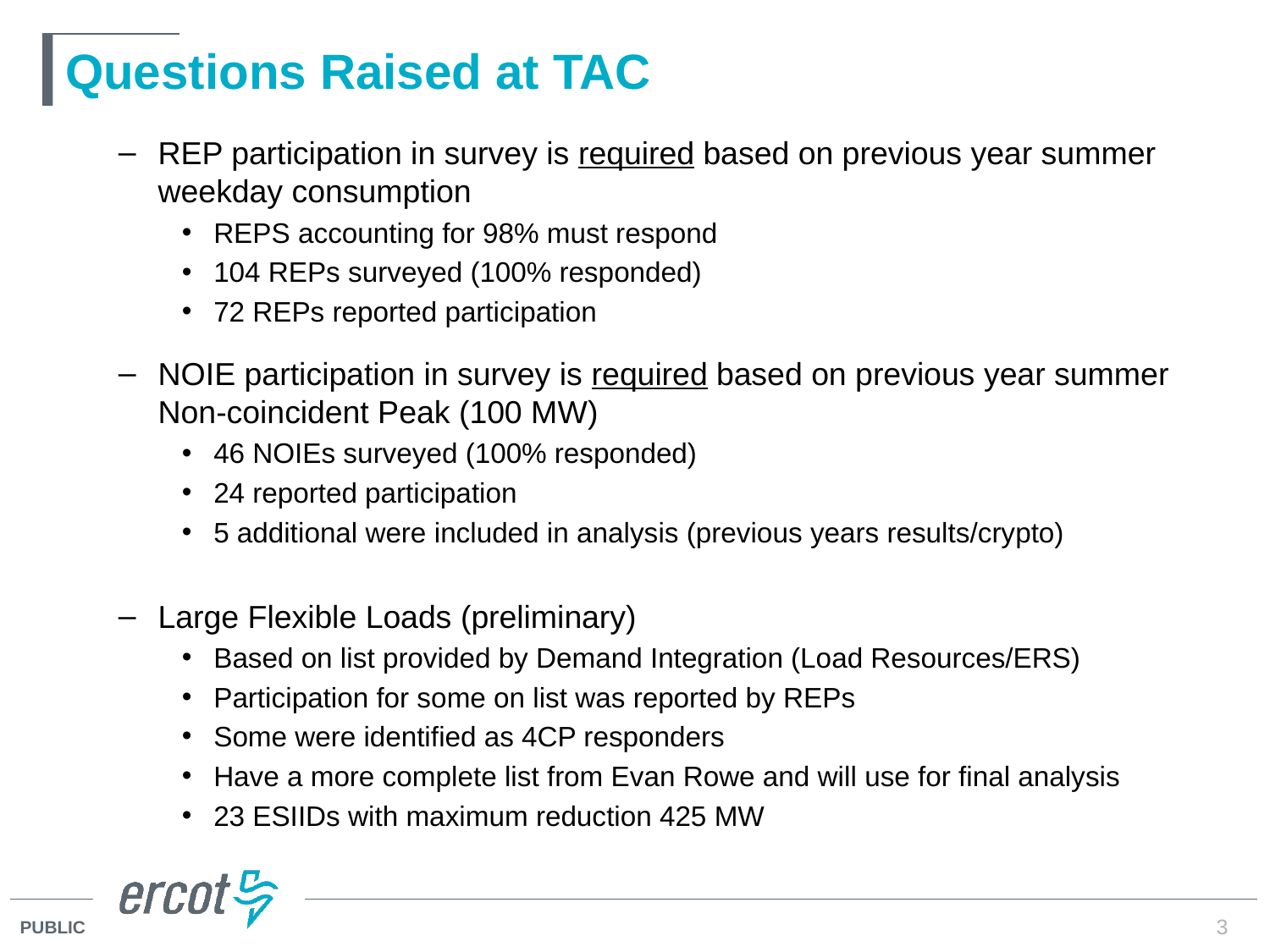

# Questions Raised at TAC
REP participation in survey is required based on previous year summer weekday consumption
REPS accounting for 98% must respond
104 REPs surveyed (100% responded)
72 REPs reported participation

NOIE participation in survey is required based on previous year summer Non-coincident Peak (100 MW)
46 NOIEs surveyed (100% responded)
24 reported participation
5 additional were included in analysis (previous years results/crypto)

Large Flexible Loads (preliminary)
Based on list provided by Demand Integration (Load Resources/ERS)
Participation for some on list was reported by REPs
Some were identified as 4CP responders
Have a more complete list from Evan Rowe and will use for final analysis
23 ESIIDs with maximum reduction 425 MW

3